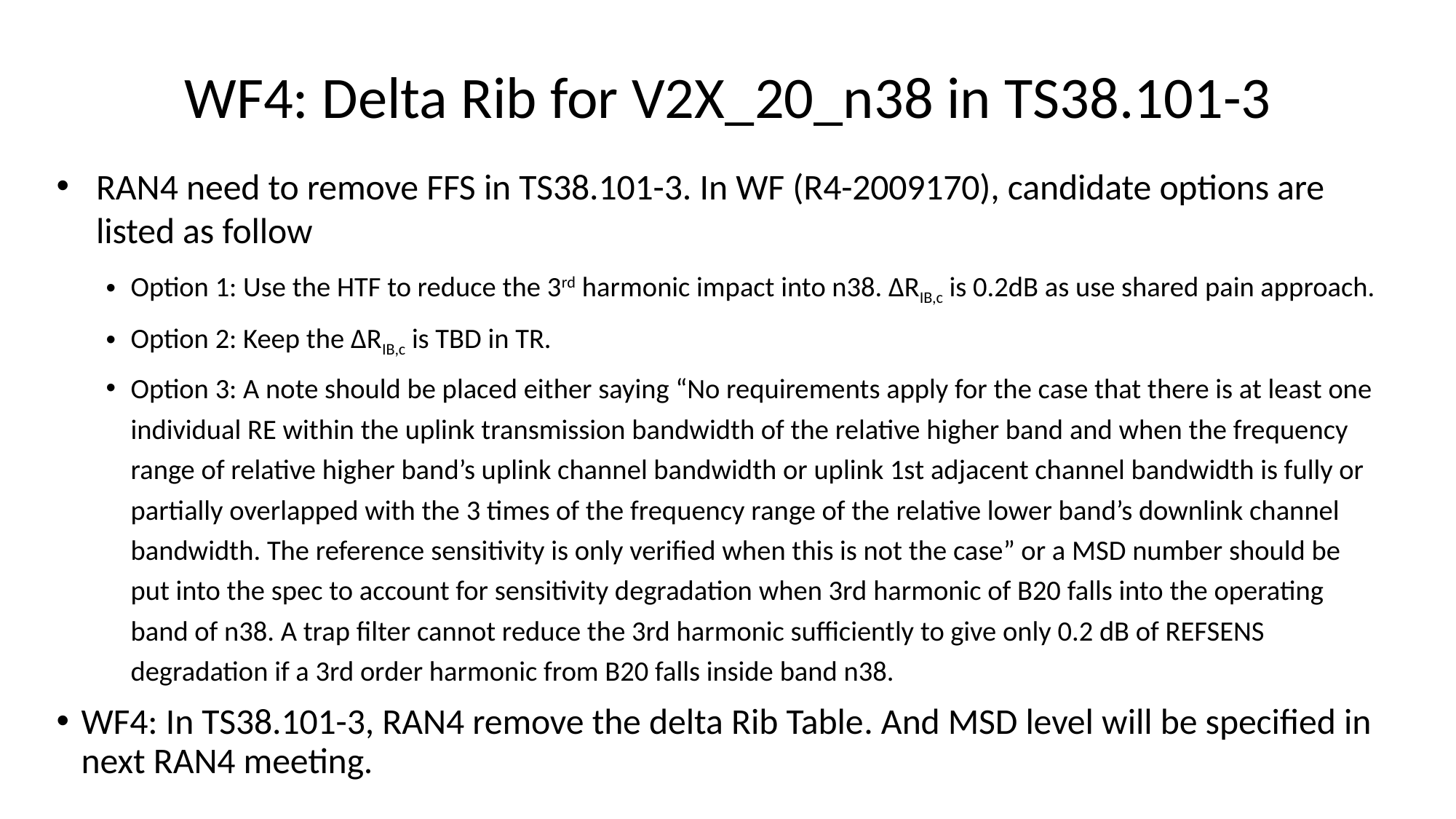

# WF4: Delta Rib for V2X_20_n38 in TS38.101-3
RAN4 need to remove FFS in TS38.101-3. In WF (R4-2009170), candidate options are listed as follow
Option 1: Use the HTF to reduce the 3rd harmonic impact into n38. ΔRIB,c is 0.2dB as use shared pain approach.
Option 2: Keep the ΔRIB,c is TBD in TR.
Option 3: A note should be placed either saying “No requirements apply for the case that there is at least one individual RE within the uplink transmission bandwidth of the relative higher band and when the frequency range of relative higher band’s uplink channel bandwidth or uplink 1st adjacent channel bandwidth is fully or partially overlapped with the 3 times of the frequency range of the relative lower band’s downlink channel bandwidth. The reference sensitivity is only verified when this is not the case” or a MSD number should be put into the spec to account for sensitivity degradation when 3rd harmonic of B20 falls into the operating band of n38. A trap filter cannot reduce the 3rd harmonic sufficiently to give only 0.2 dB of REFSENS degradation if a 3rd order harmonic from B20 falls inside band n38.
WF4: In TS38.101-3, RAN4 remove the delta Rib Table. And MSD level will be specified in next RAN4 meeting.